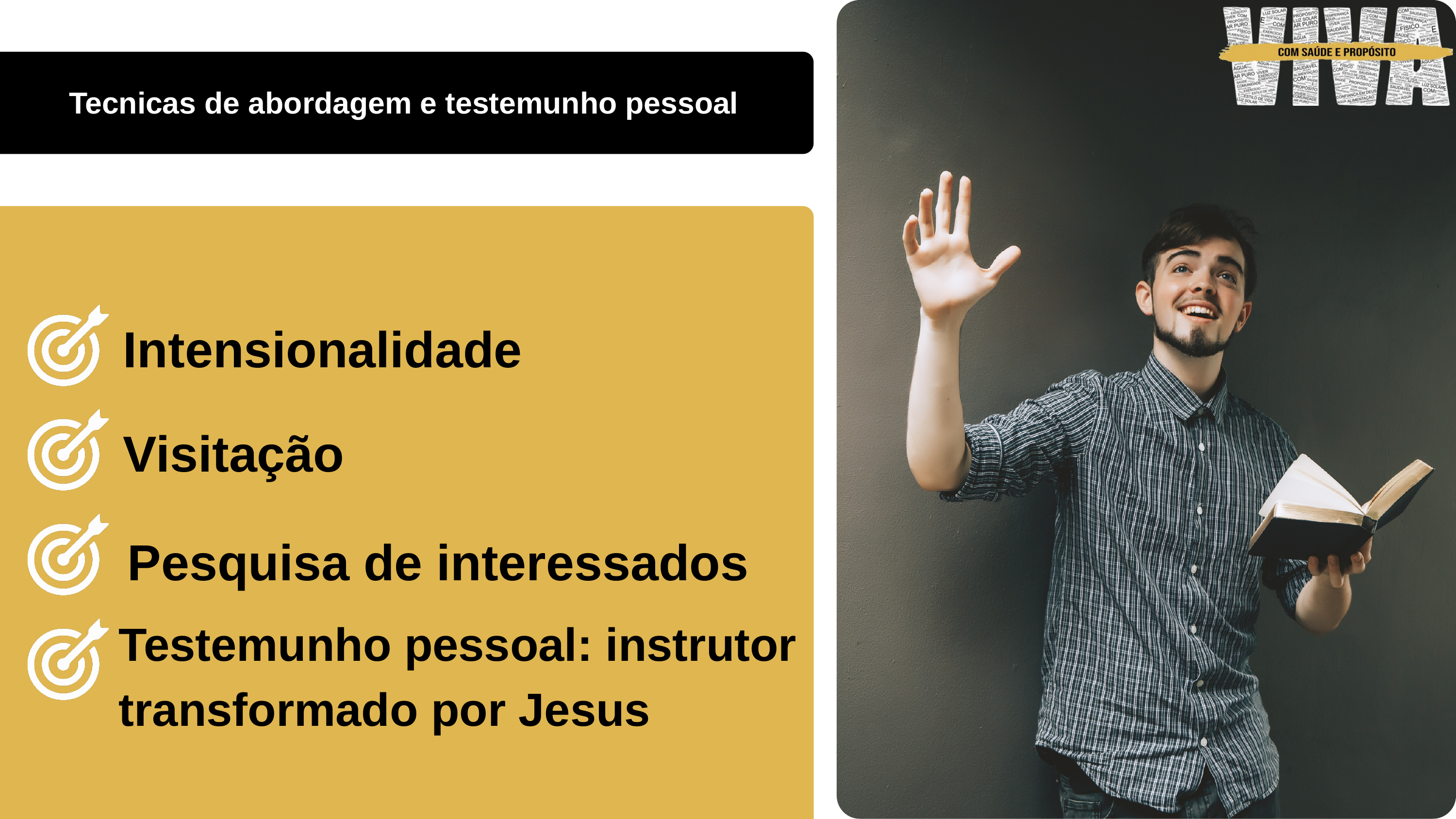

Tecnicas de abordagem e testemunho pessoal

Intensionalidade

Visitação

Pesquisa de interessados
Testemunho pessoal: instrutor transformado por Jesus